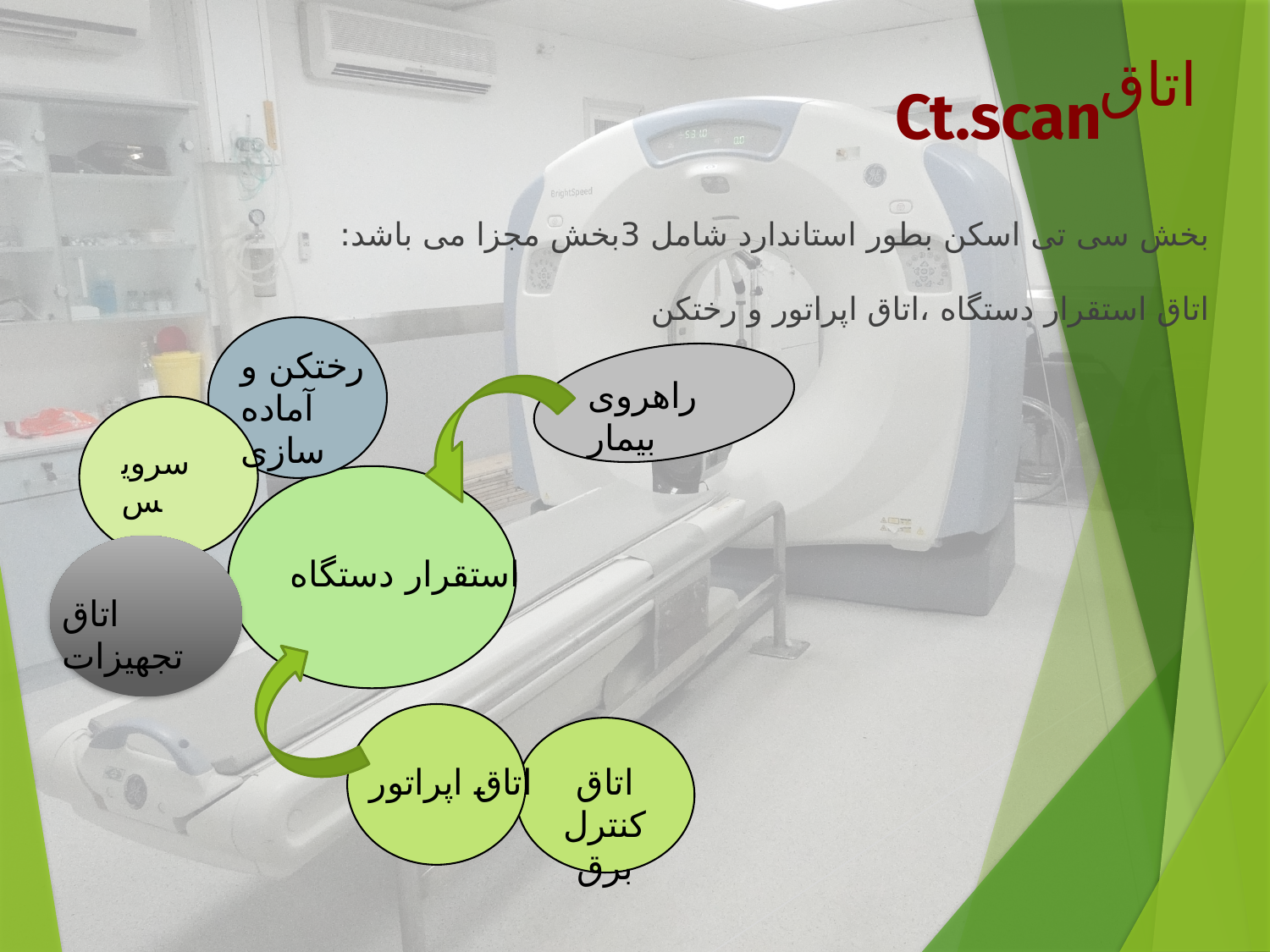

# اتاق
Ct.scan
بخش سی تی اسکن بطور استاندارد شامل 3بخش مجزا می باشد:
اتاق استقرار دستگاه ،اتاق اپراتور و رختکن

رختکن و آماده سازی

راهروی بیمار

سرویس

استقرار دستگاه
اتاق تجهیزات

اتاق اپراتور
اتاق کنترل برق